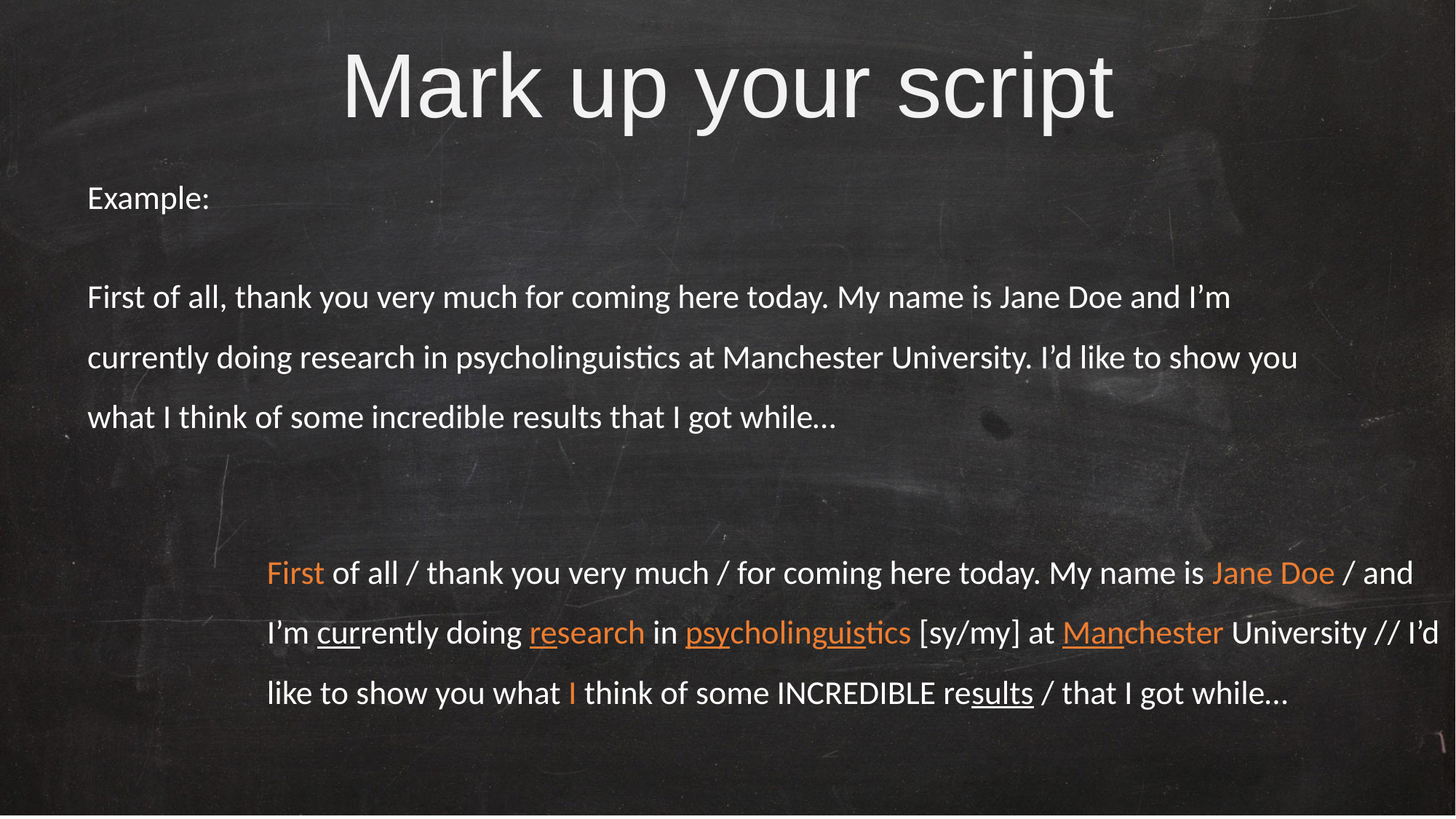

# Mark up your script
Example:
First of all, thank you very much for coming here today. My name is Jane Doe and I’m currently doing research in psycholinguistics at Manchester University. I’d like to show you what I think of some incredible results that I got while…
First of all / thank you very much / for coming here today. My name is Jane Doe / and I’m currently doing research in psycholinguistics [sy/my] at Manchester University // I’d like to show you what I think of some INCREDIBLE results / that I got while…